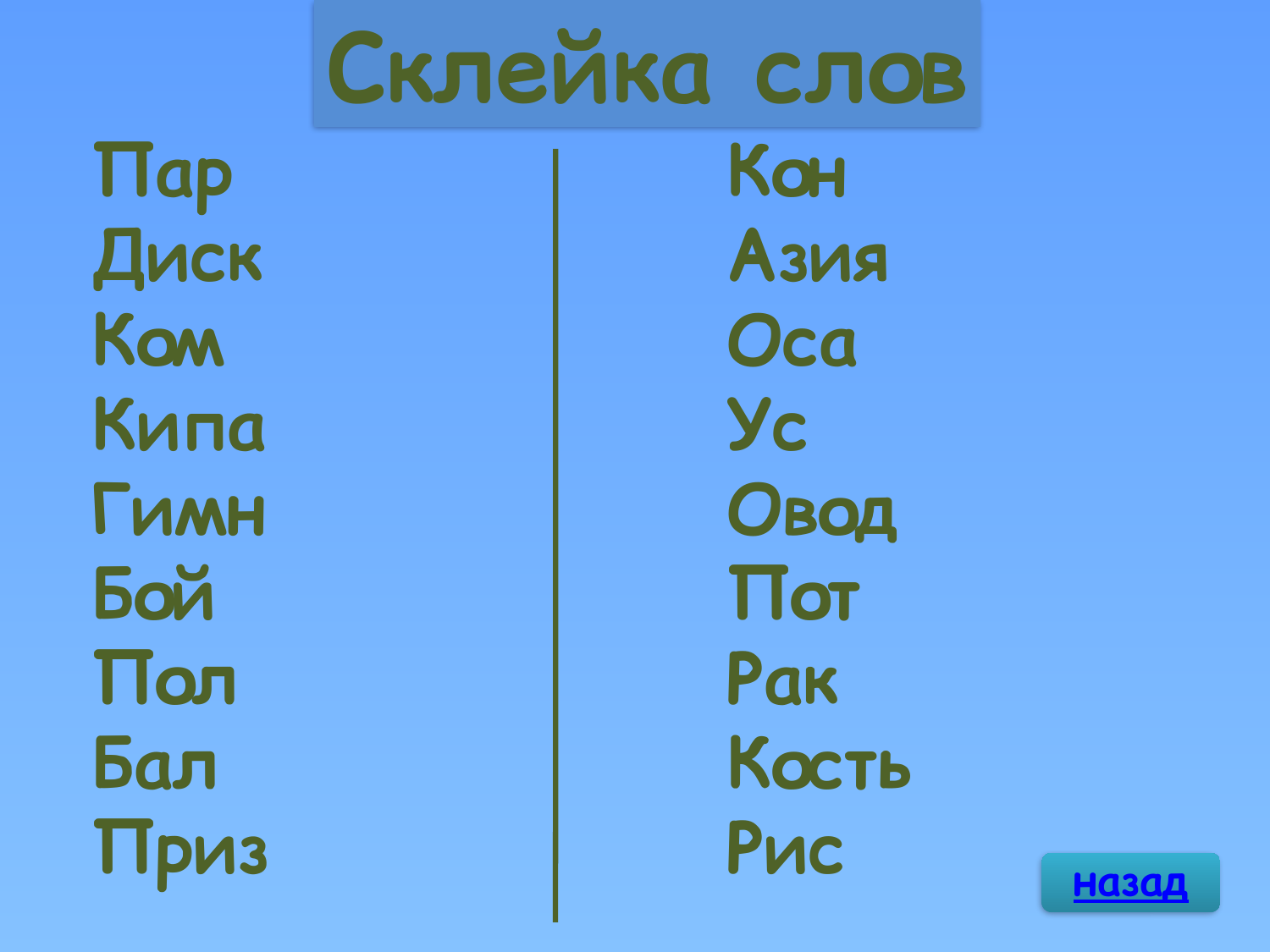

Склейка слов
Пар
Диск
Ком
Кипа
Гимн
Бой
Пол
Бал
Приз

Кон
Азия
Оса
Ус
Овод
Пот
Рак
Кость
Рис

назад